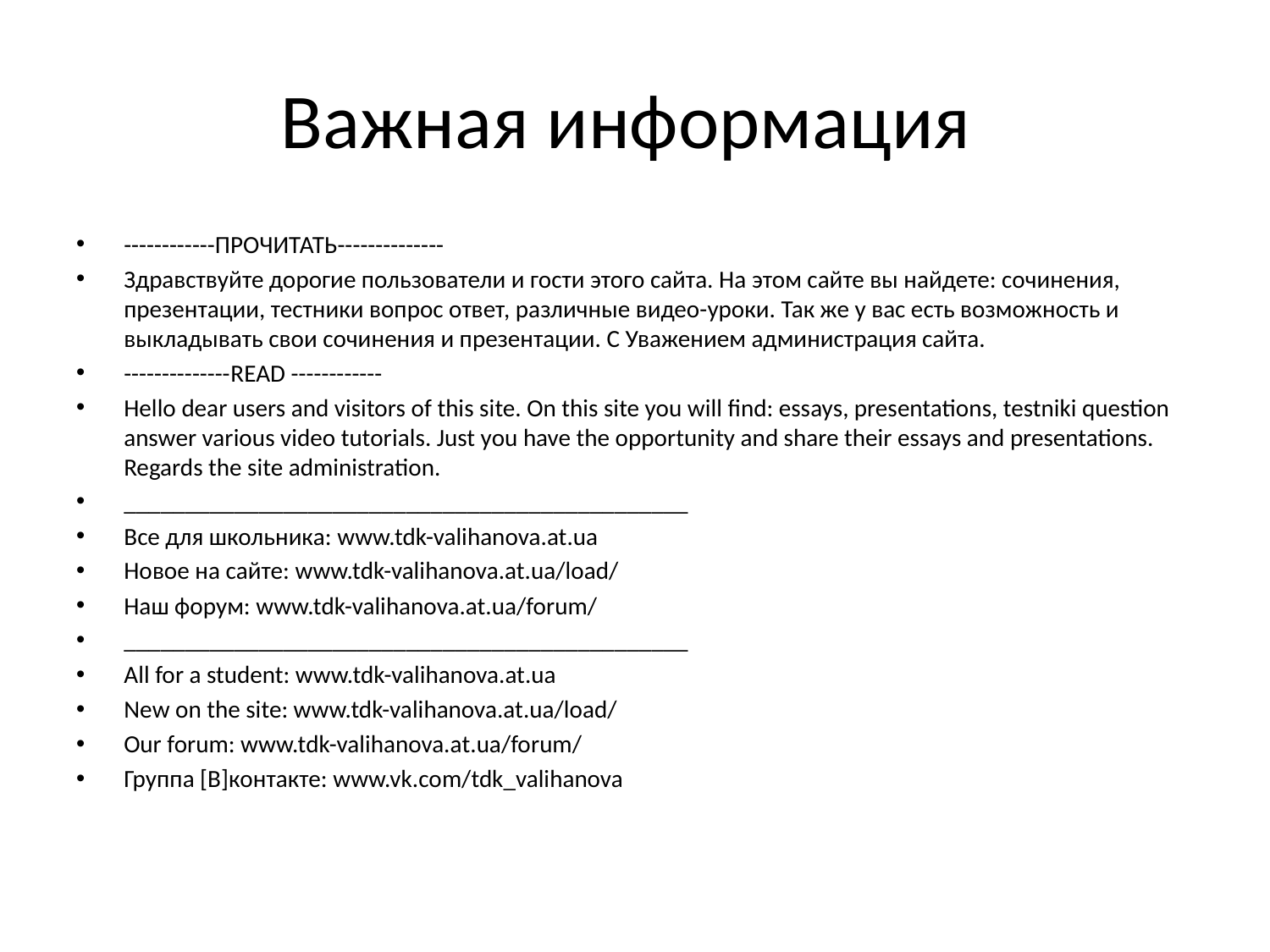

# Важная информация
------------ПРОЧИТАТЬ--------------
Здравствуйте дорогие пользователи и гости этого сайта. На этом сайте вы найдете: сочинения, презентации, тестники вопрос ответ, различные видео-уроки. Так же у вас есть возможность и выкладывать свои сочинения и презентации. С Уважением администрация сайта.
--------------READ ------------
Hello dear users and visitors of this site. On this site you will find: essays, presentations, testniki question answer various video tutorials. Just you have the opportunity and share their essays and presentations. Regards the site administration.
______________________________________________
Все для школьника: www.tdk-valihanova.at.ua
Новое на сайте: www.tdk-valihanova.at.ua/load/
Наш форум: www.tdk-valihanova.at.ua/forum/
______________________________________________
All for a student: www.tdk-valihanova.at.ua
New on the site: www.tdk-valihanova.at.ua/load/
Our forum: www.tdk-valihanova.at.ua/forum/
Группа [В]контакте: www.vk.com/tdk_valihanova